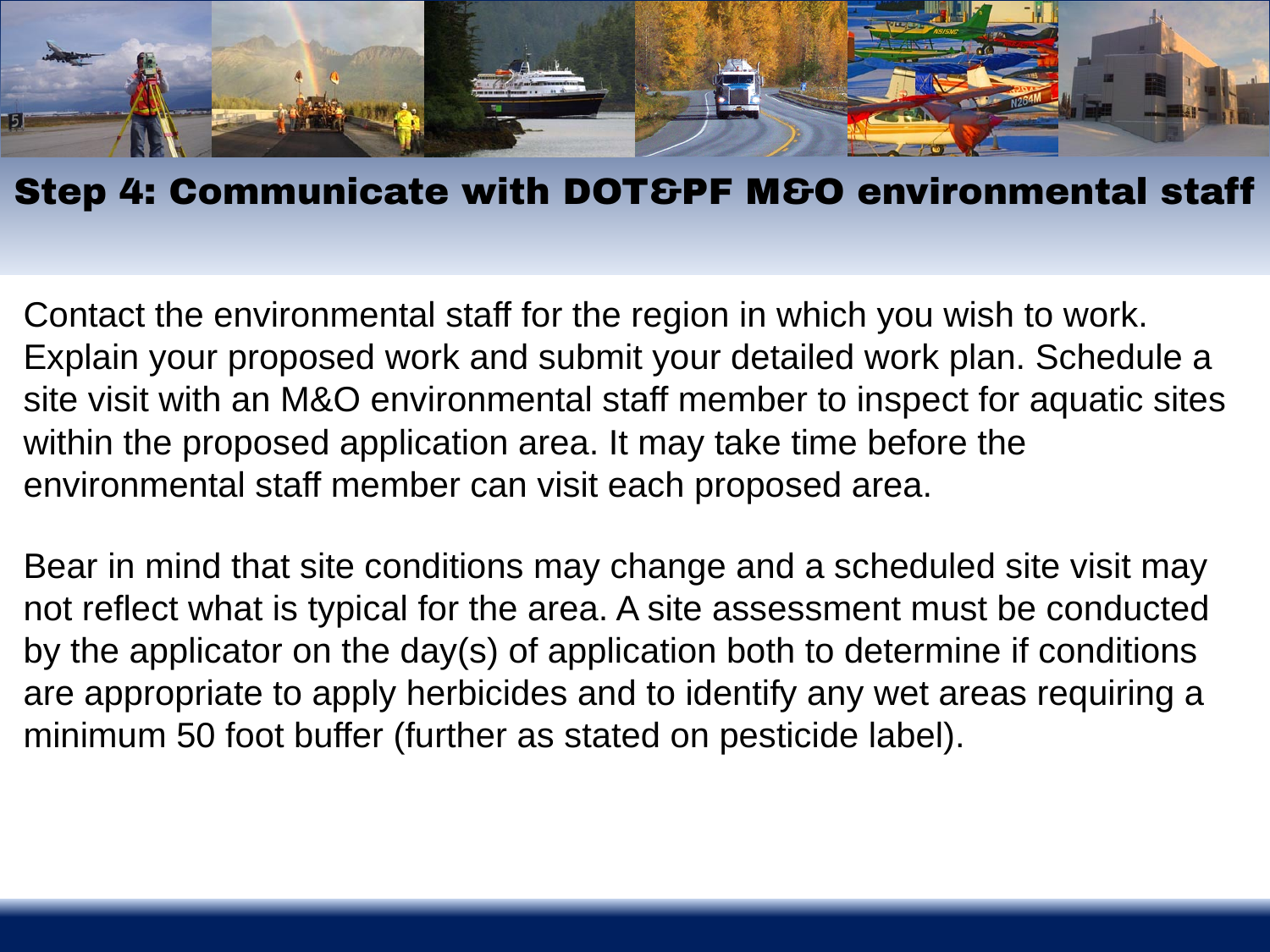

# Step 4: Communicate with DOT&PF M&O environmental staff
Contact the environmental staff for the region in which you wish to work. Explain your proposed work and submit your detailed work plan. Schedule a site visit with an M&O environmental staff member to inspect for aquatic sites within the proposed application area. It may take time before the environmental staff member can visit each proposed area.

Bear in mind that site conditions may change and a scheduled site visit may not reflect what is typical for the area. A site assessment must be conducted by the applicator on the day(s) of application both to determine if conditions are appropriate to apply herbicides and to identify any wet areas requiring a minimum 50 foot buffer (further as stated on pesticide label).